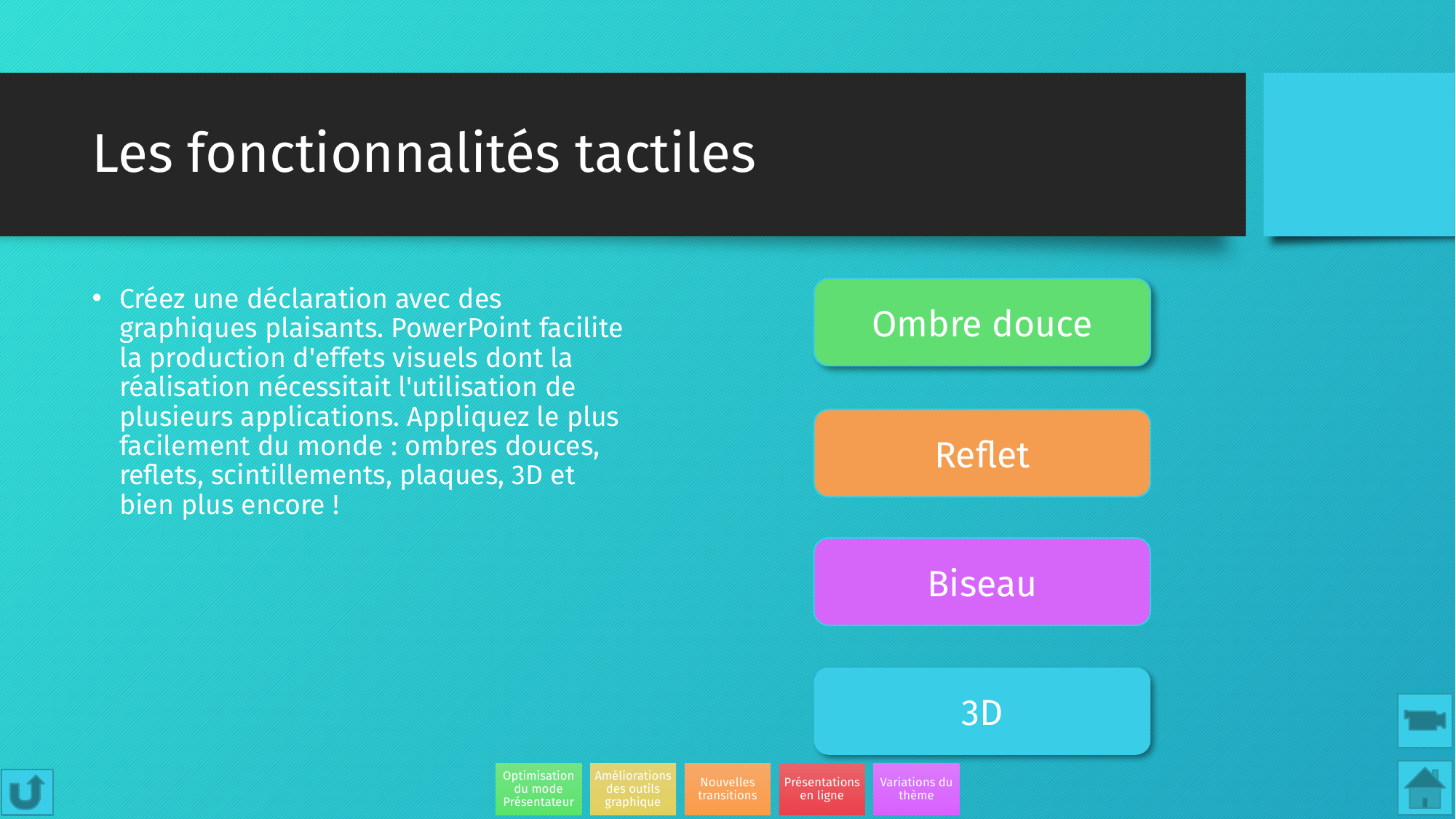

# Les fonctionnalités tactiles
Ombre douce
Créez une déclaration avec des graphiques plaisants. PowerPoint facilite la production d'effets visuels dont la réalisation nécessitait l'utilisation de plusieurs applications. Appliquez le plus facilement du monde : ombres douces, reflets, scintillements, plaques, 3D et bien plus encore !

Reflet
Biseau
3D